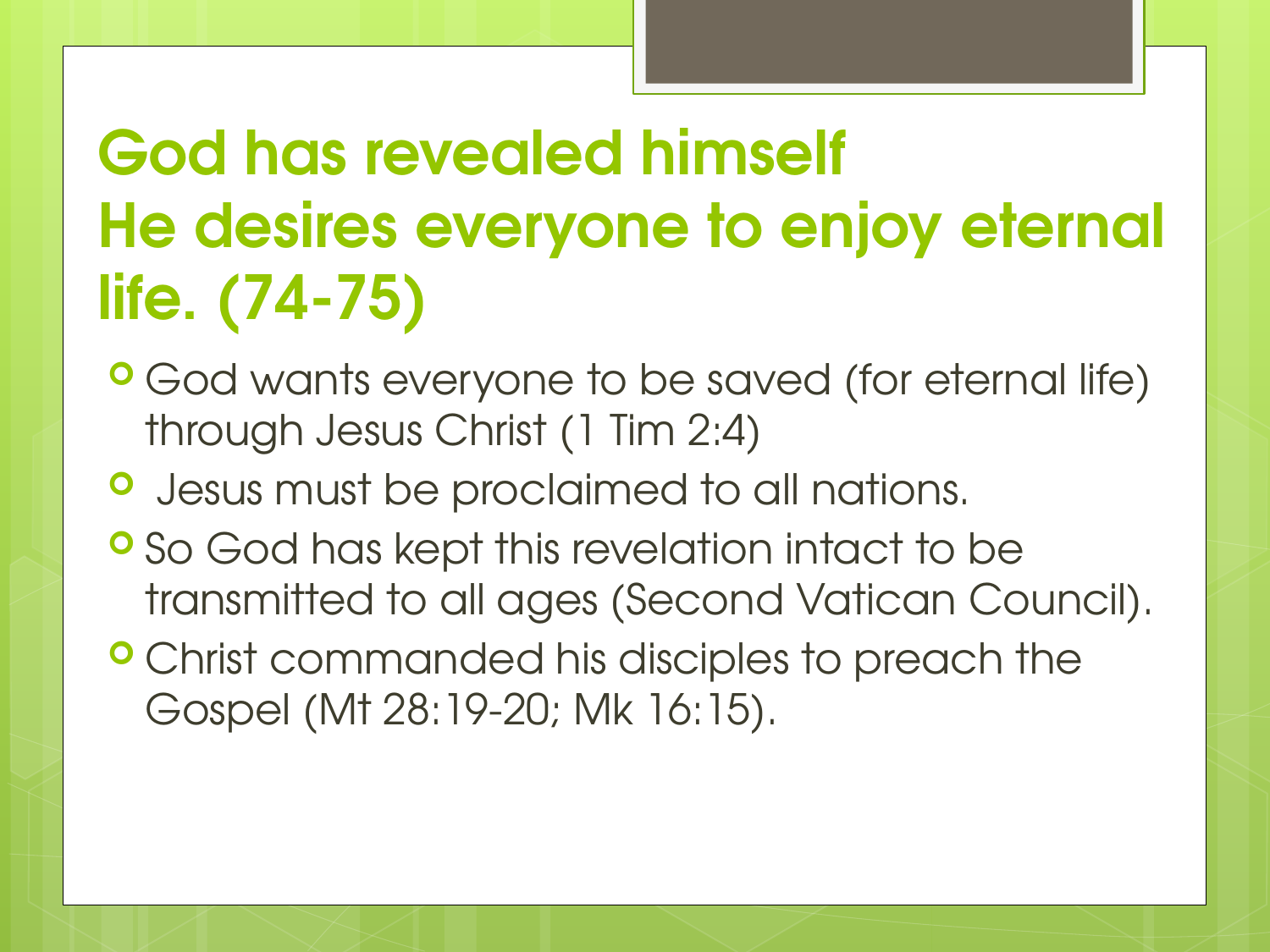

# God has revealed himself He desires everyone to enjoy eternal life. (74-75)
God wants everyone to be saved (for eternal life) through Jesus Christ (1 Tim 2:4)
 Jesus must be proclaimed to all nations.
So God has kept this revelation intact to be transmitted to all ages (Second Vatican Council).
Christ commanded his disciples to preach the Gospel (Mt 28:19-20; Mk 16:15).